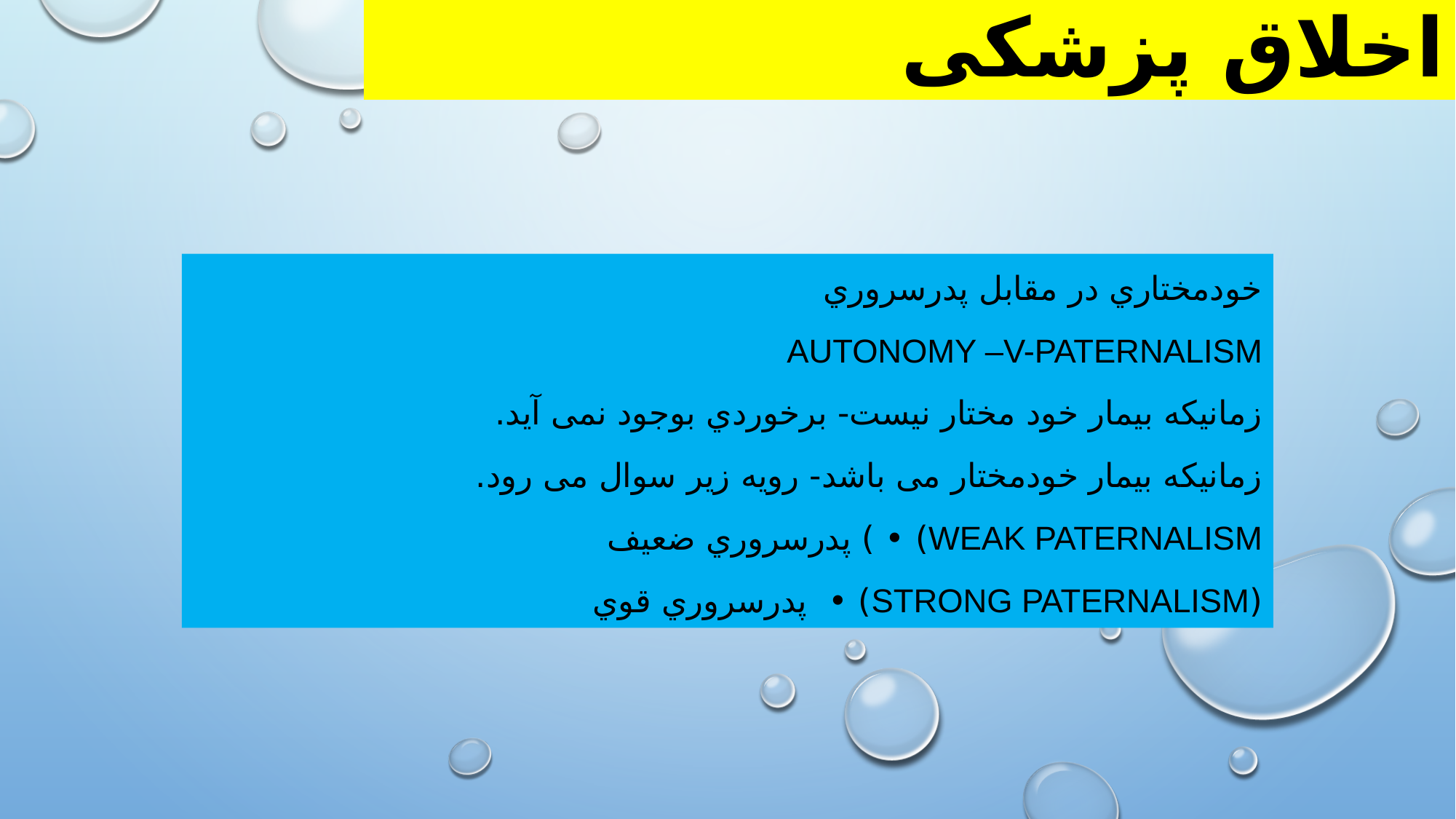

# اخلاق پزشکی
خودمختاري در مقابل پدرسروري
Autonomy –v-Paternalism
زمانیکه بیمار خود مختار نیست- برخوردي بوجود نمی آید.
زمانیکه بیمار خودمختار می باشد- رویه زیر سوال می رود.
Weak Paternalism) • ) پدرسروري ضعیف
(Strong Paternalism) •  پدرسروري قوي